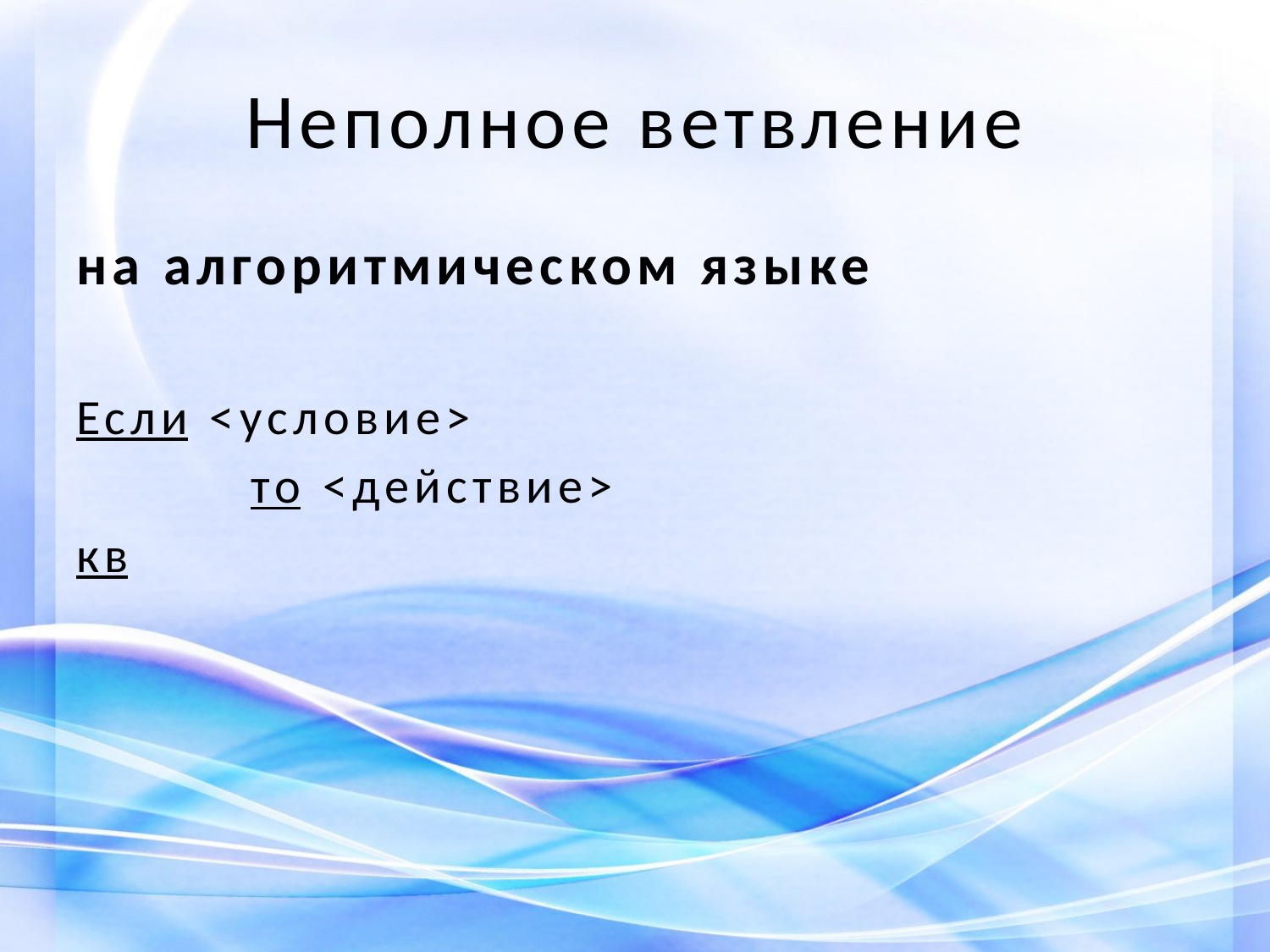

# Неполное ветвление
на алгоритмическом языке

Если <условие>
		то <действие>
кв